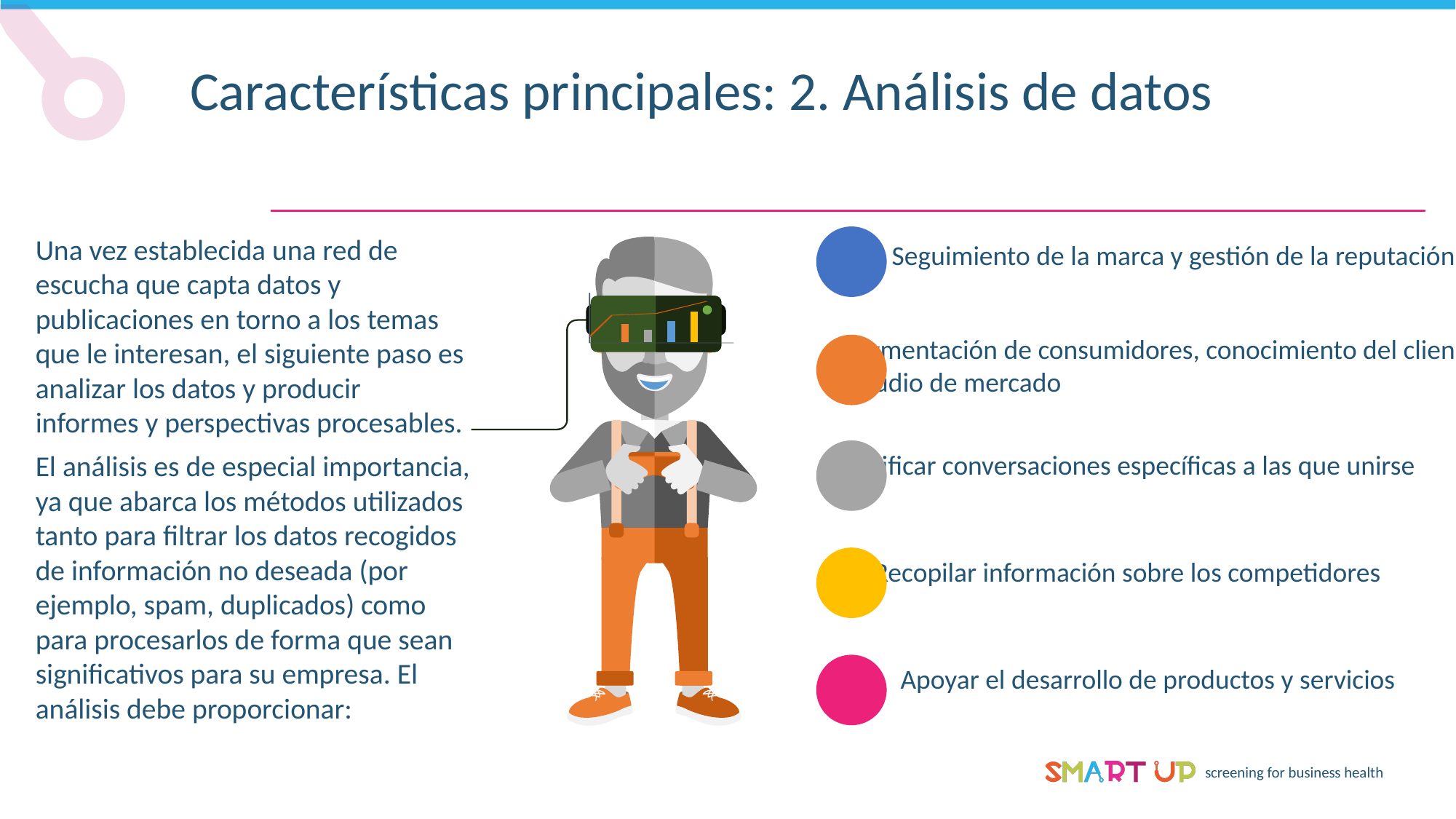

Características principales: 2. Análisis de datos
Una vez establecida una red de escucha que capta datos y publicaciones en torno a los temas que le interesan, el siguiente paso es analizar los datos y producir informes y perspectivas procesables.
El análisis es de especial importancia, ya que abarca los métodos utilizados tanto para filtrar los datos recogidos de información no deseada (por ejemplo, spam, duplicados) como para procesarlos de forma que sean significativos para su empresa. El análisis debe proporcionar:

Seguimiento de la marca y gestión de la reputación

Segmentación de consumidores, conocimiento del cliente y
estudio de mercado

Identificar conversaciones específicas a las que unirse

Recopilar información sobre los competidores

Apoyar el desarrollo de productos y servicios